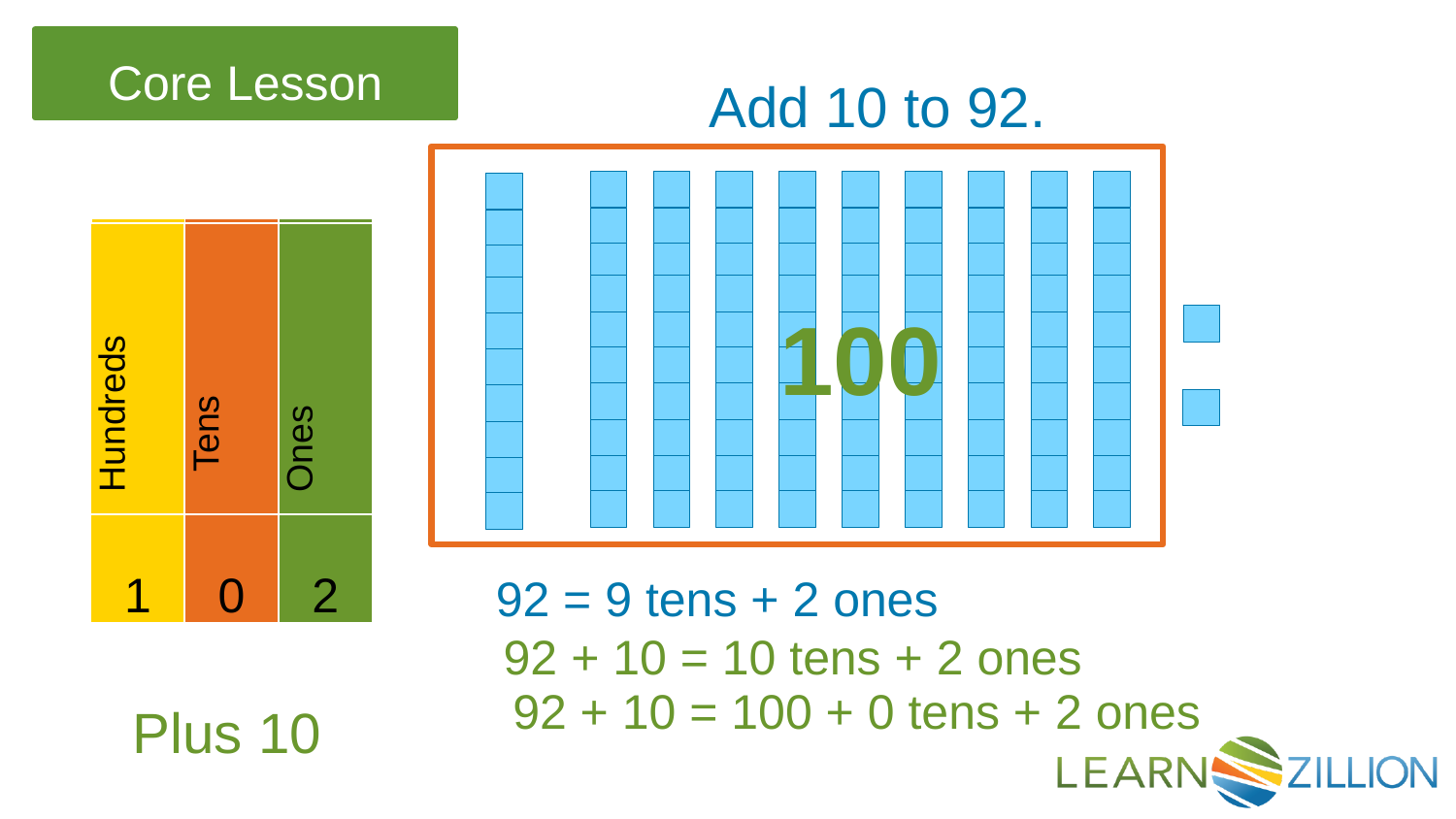

Add 10 to 92.

| Hundreds | Tens | Ones |
| --- | --- | --- |
|  | 9 | 2 |
| Hundreds | Tens | Ones |
| --- | --- | --- |
| 1 | 0 | 2 |
100
92 = 9 tens + 2 ones
92 + 10 = 10 tens + 2 ones
92 + 10 = 100 + 0 tens + 2 ones
Plus 10